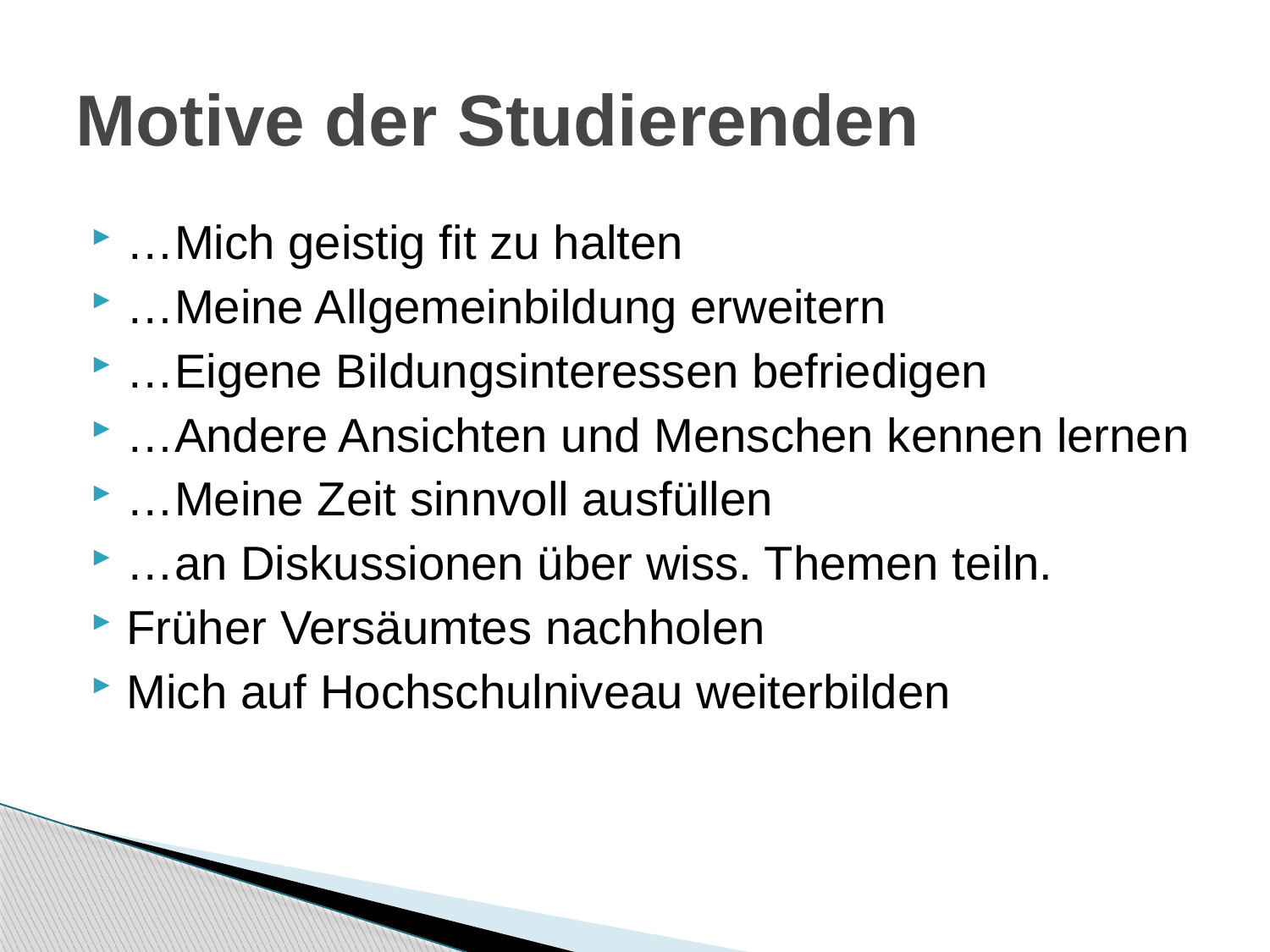

# Motive der Studierenden
…Mich geistig fit zu halten
…Meine Allgemeinbildung erweitern
…Eigene Bildungsinteressen befriedigen
…Andere Ansichten und Menschen kennen lernen
…Meine Zeit sinnvoll ausfüllen
…an Diskussionen über wiss. Themen teiln.
Früher Versäumtes nachholen
Mich auf Hochschulniveau weiterbilden